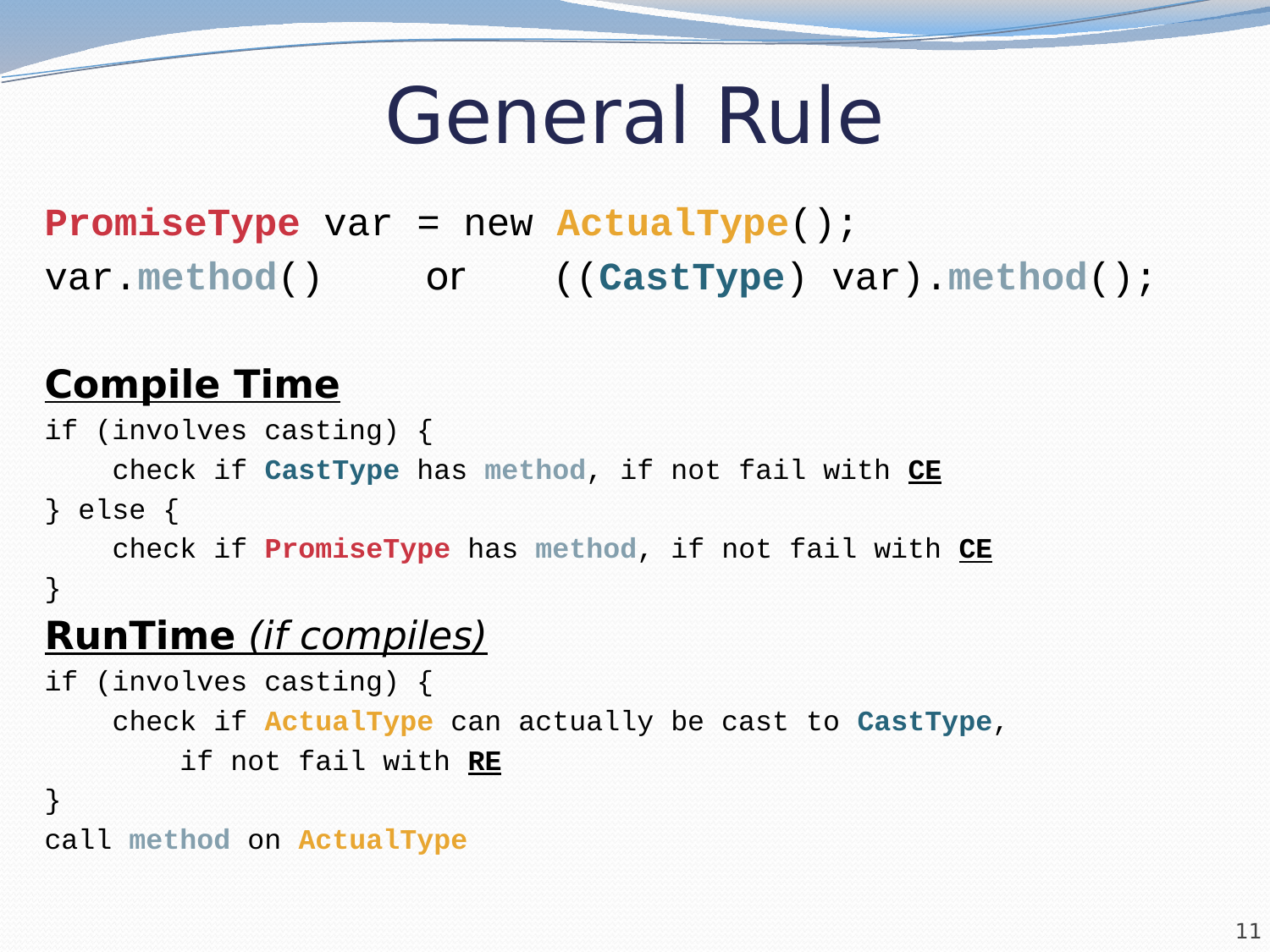

# General Rule
PromiseType var = new ActualType();
var.method()	or	((CastType) var).method();

Compile Time
if (involves casting) {
    check if CastType has method, if not fail with CE
} else {
    check if PromiseType has method, if not fail with CE
}
RunTime (if compiles)
if (involves casting) {
    check if ActualType can actually be cast to CastType,
        if not fail with RE
}
call method on ActualType